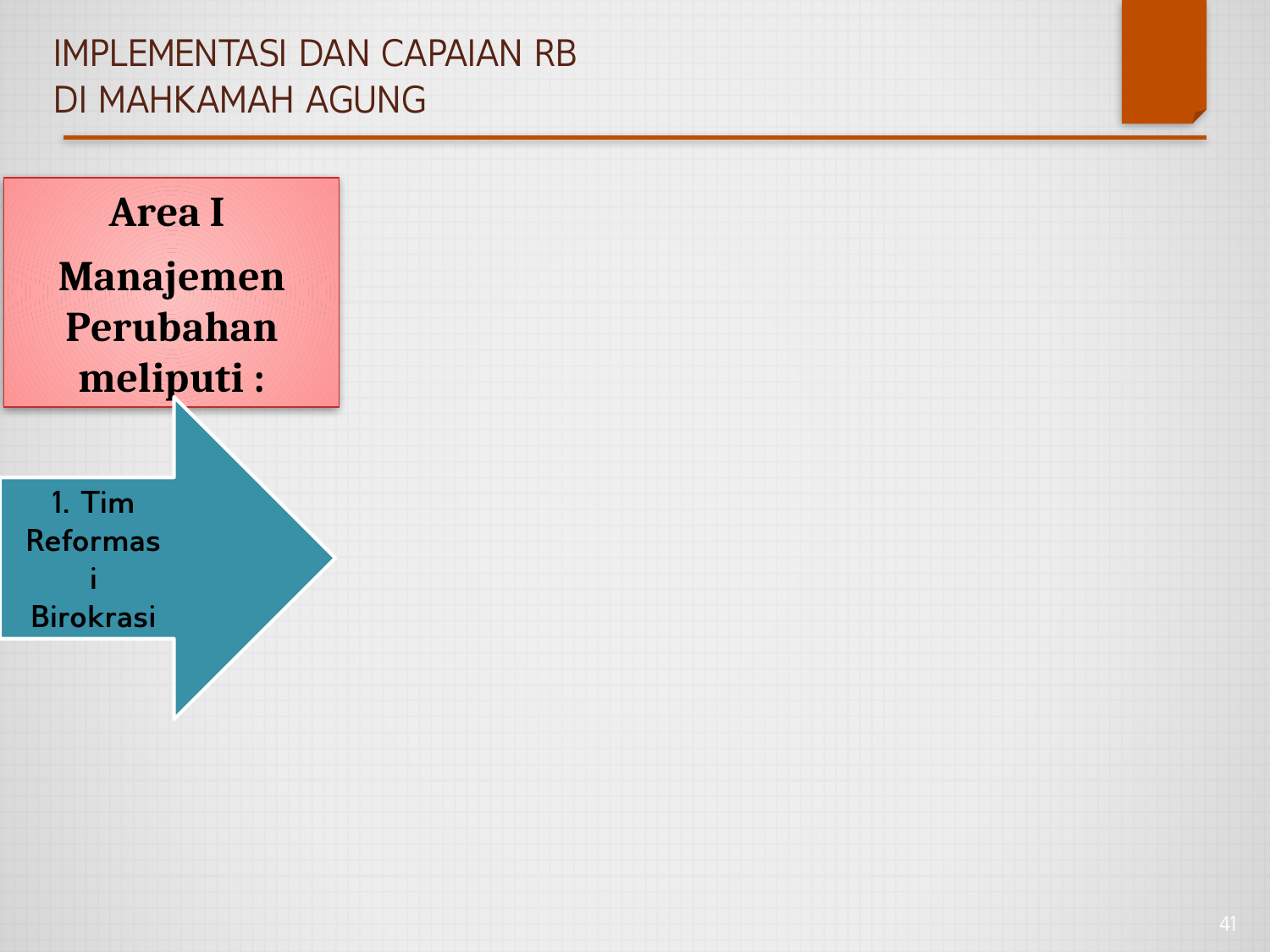

# IMPLEMENTASI DAN CAPAIAN RB DI MAHKAMAH AGUNG

Area I
Manajemen Perubahan meliputi :
1. Tim Reformasi Birokrasi
41